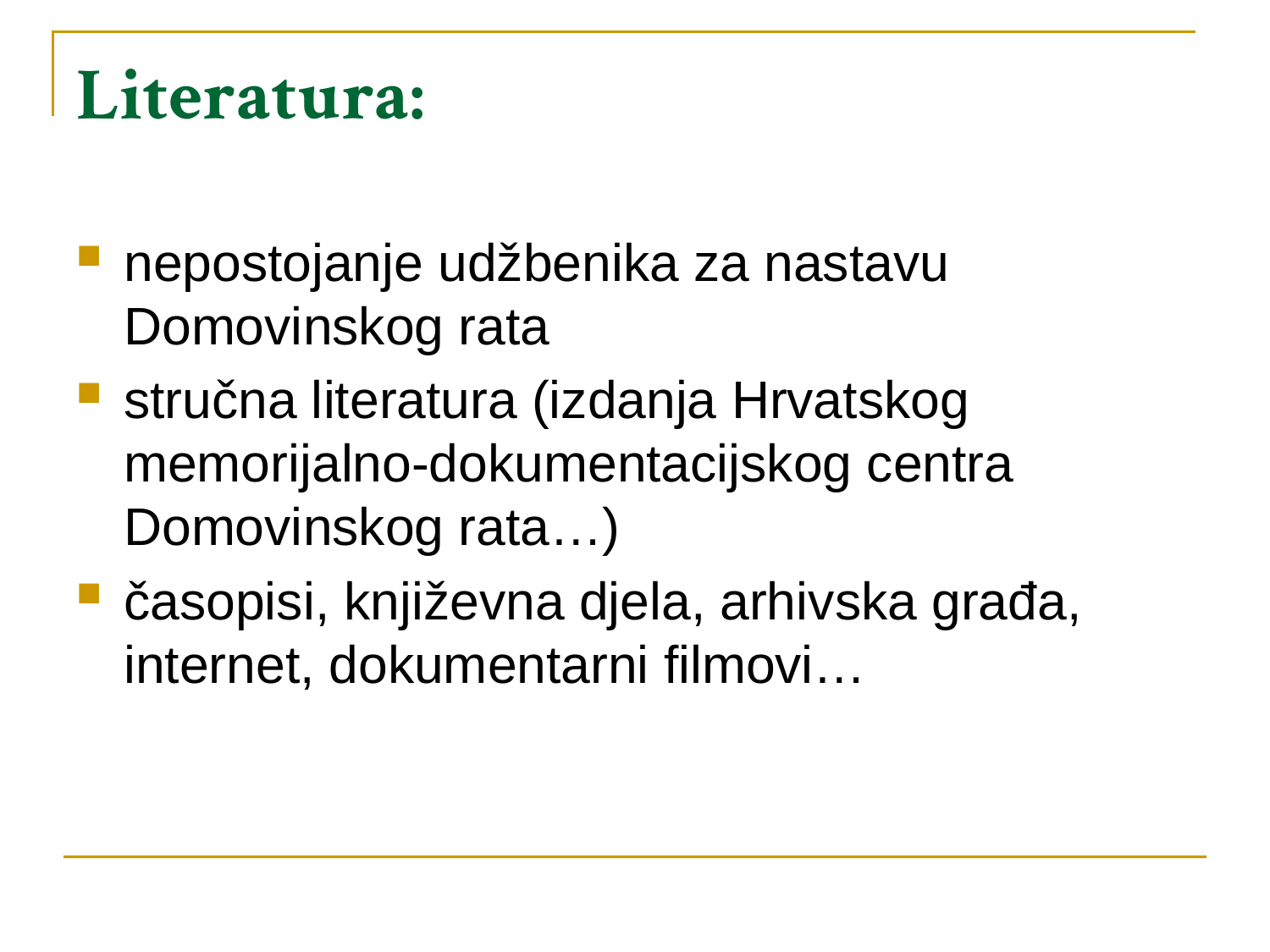

# Literatura:
nepostojanje udžbenika za nastavu Domovinskog rata
stručna literatura (izdanja Hrvatskog memorijalno-dokumentacijskog centra Domovinskog rata…)
časopisi, književna djela, arhivska građa, internet, dokumentarni filmovi…